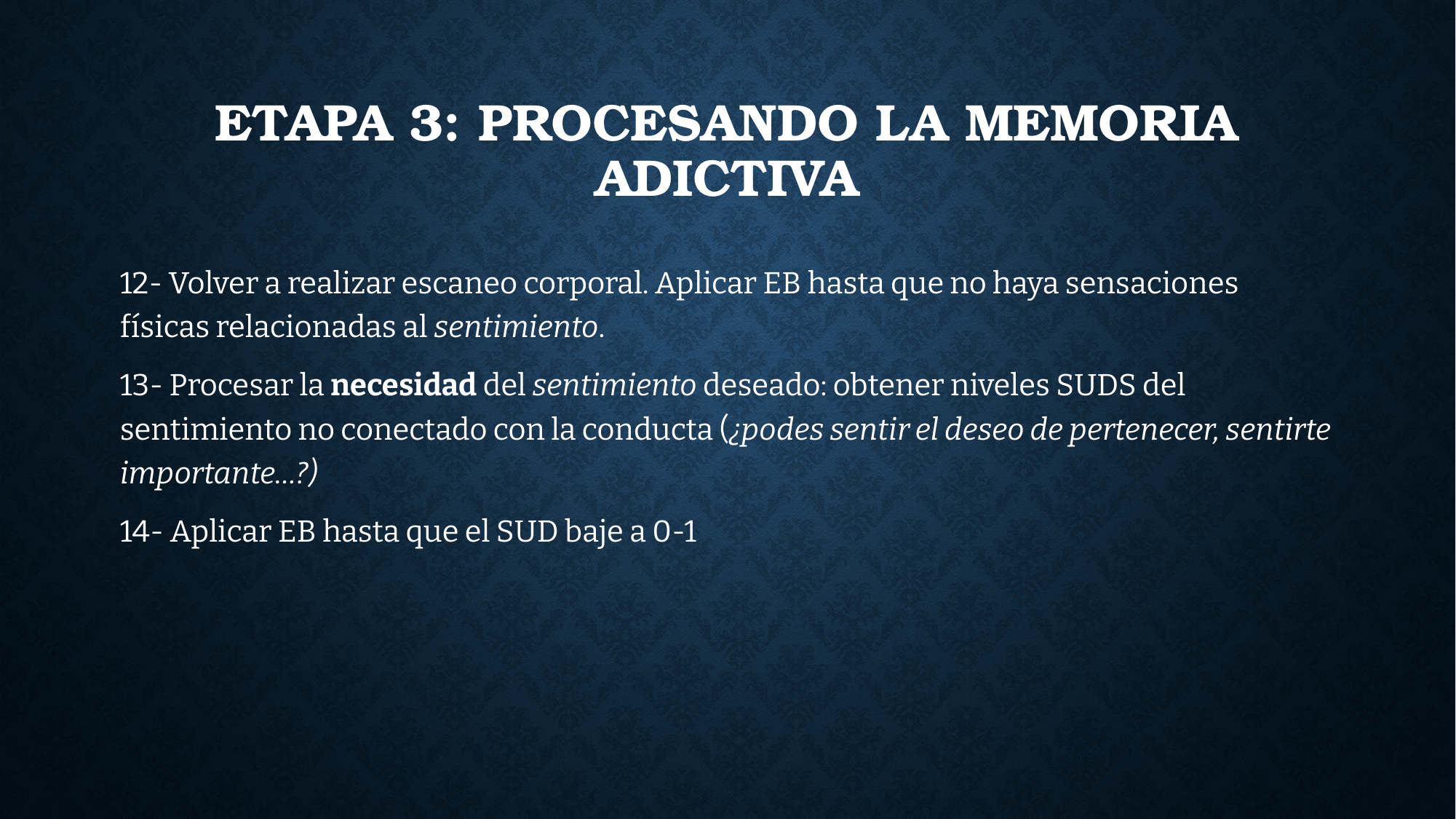

# Etapa 3: procesando la memoria adictiva
12- Volver a realizar escaneo corporal. Aplicar EB hasta que no haya sensaciones físicas relacionadas al sentimiento.
13- Procesar la necesidad del sentimiento deseado: obtener niveles SUDS del sentimiento no conectado con la conducta (¿podes sentir el deseo de pertenecer, sentirte importante…?)
14- Aplicar EB hasta que el SUD baje a 0-1